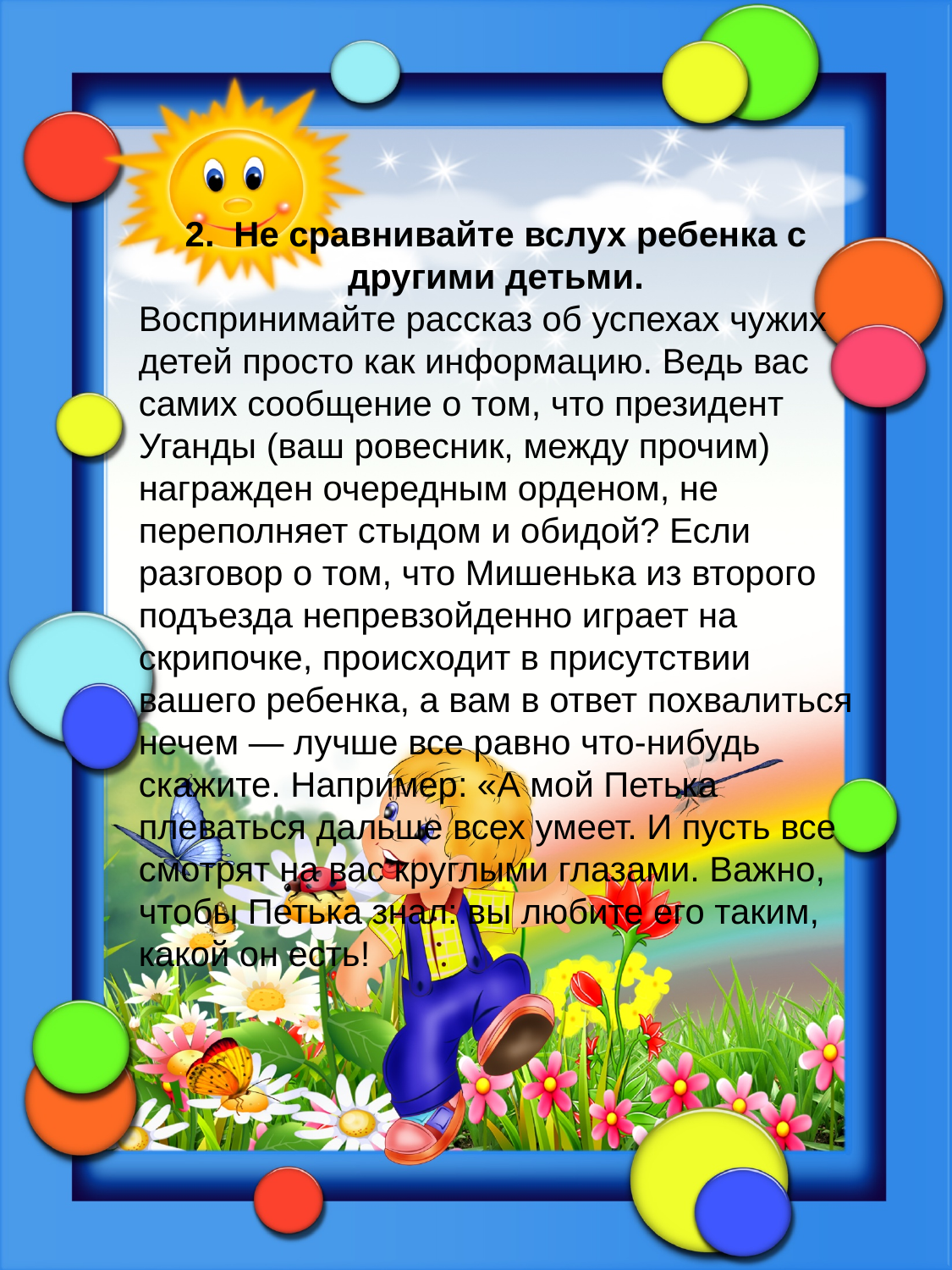

2.  Не сравнивайте вслух ребенка с другими детьми.
Воспринимайте рассказ об успехах чужих детей просто как информацию. Ведь вас самих сообщение о том, что президент Уганды (ваш ровесник, между прочим) награжден очередным орденом, не переполняет стыдом и обидой? Если разговор о том, что Мишенька из второго подъезда непревзойденно играет на скрипочке, происходит в присутствии вашего ребенка, а вам в ответ похвалиться нечем — лучше все равно что-нибудь скажите. Например: «А мой Петька плеваться дальше всех умеет. И пусть все смотрят на вас круглыми глазами. Важно, чтобы Петька знал: вы любите его таким, какой он есть!